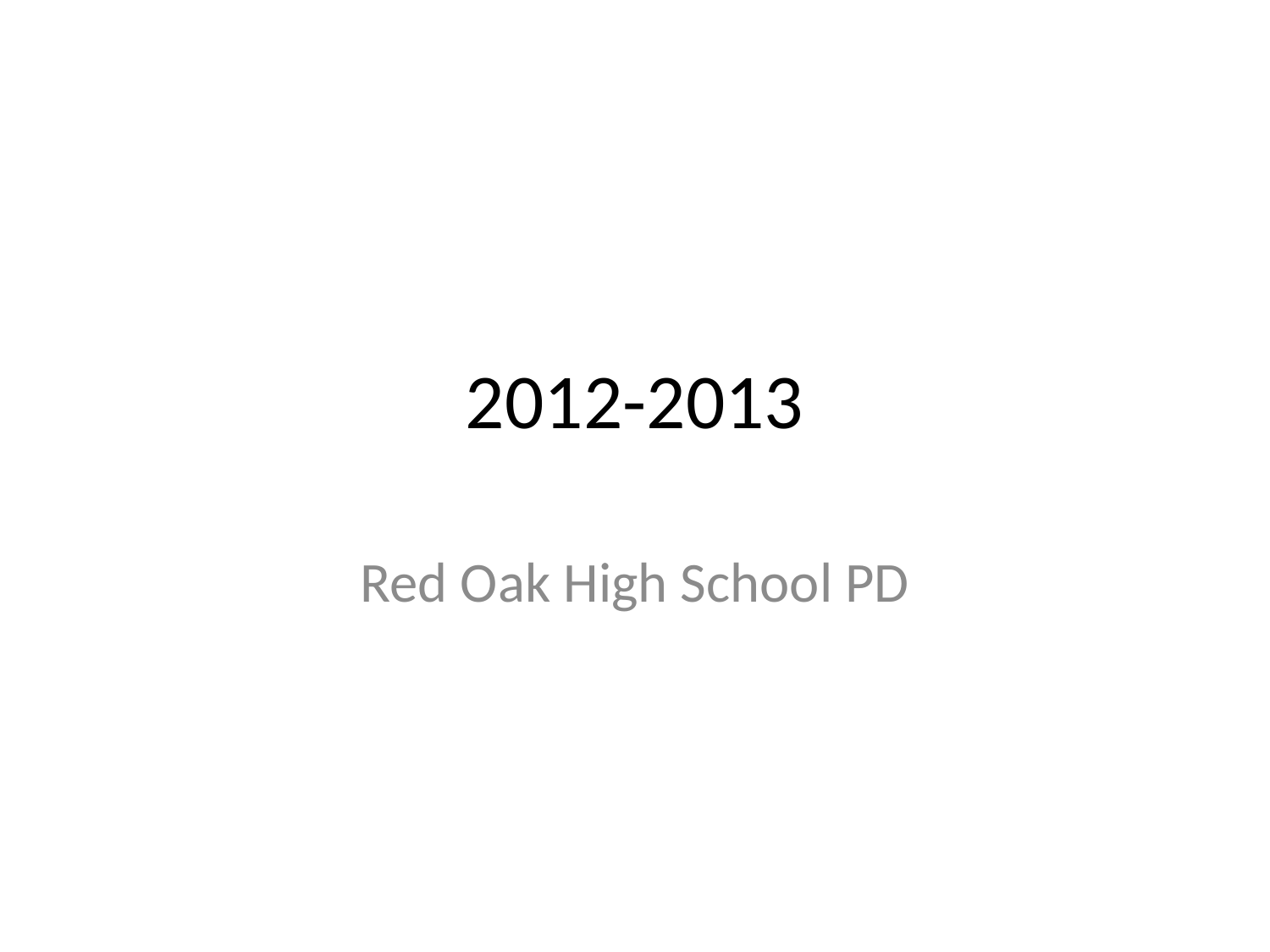

# 2012-2013
Red Oak High School PD